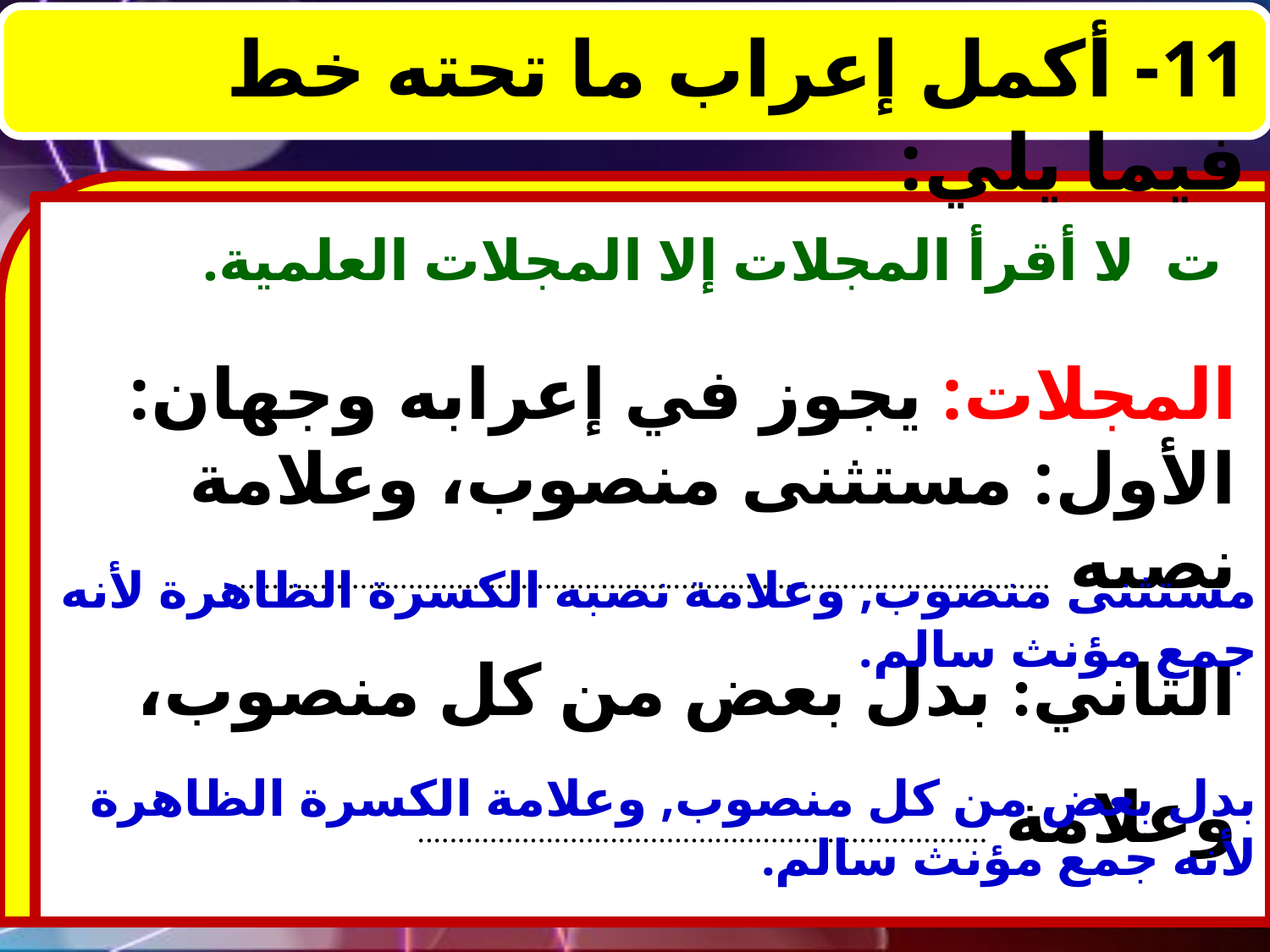

11- أكمل إعراب ما تحته خط فيما يلي:

ت. لا أقرأ المجلات إلا المجلات العلمية.
المجلات: يجوز في إعرابه وجهان:
الأول: مستثنى منصوب، وعلامة نصبه ......................................................................................................
الثاني: بدل بعض من كل منصوب، وعلامة .......................................................................
مستثنى منصوب, وعلامة نصبه الكسرة الظاهرة لأنه جمع مؤنث سالم.
بدل بعض من كل منصوب, وعلامة الكسرة الظاهرة لأنه جمع مؤنث سالم.